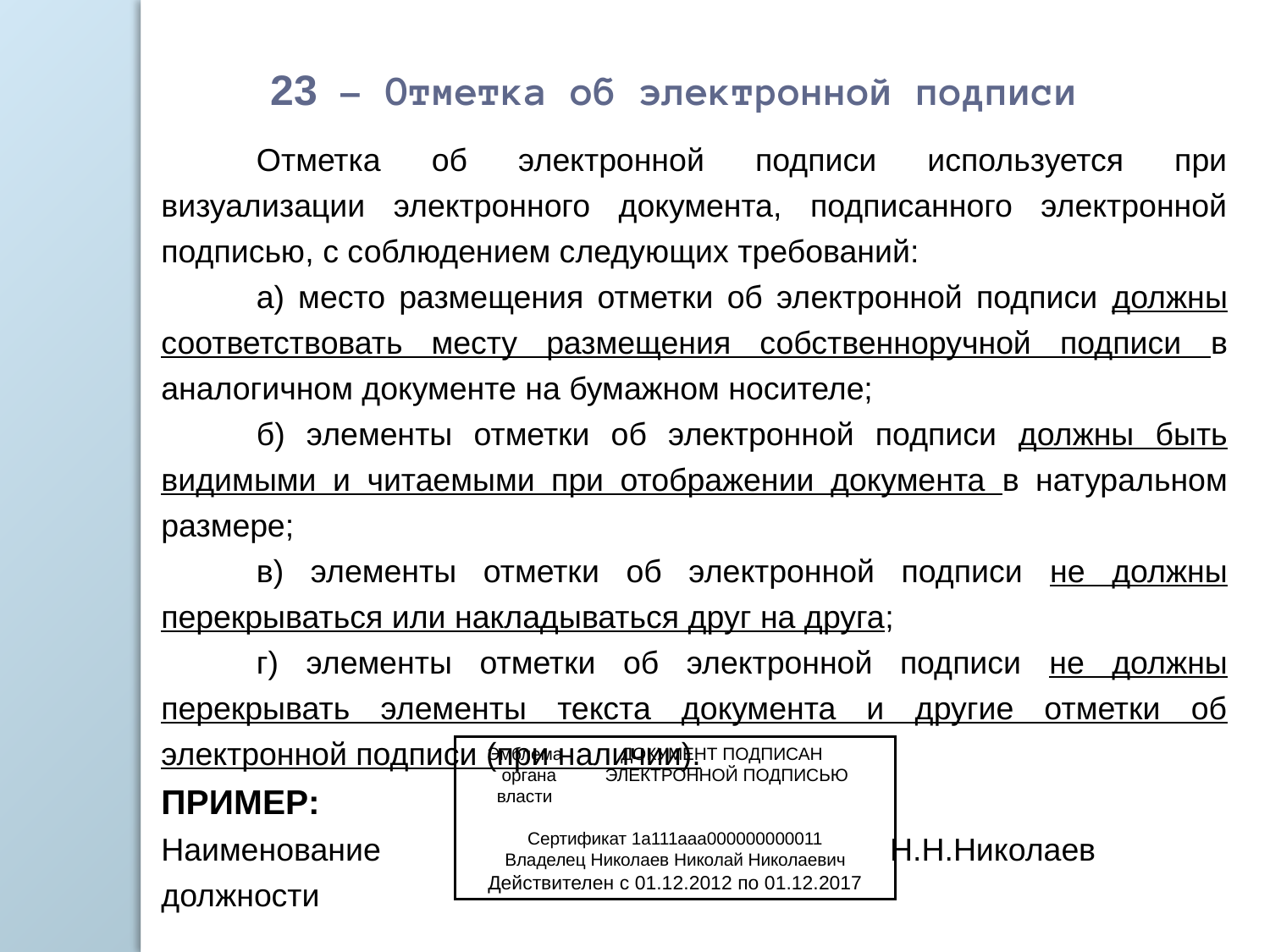

23 – Отметка об электронной подписи
	Отметка об электронной подписи используется при визуализации электронного документа, подписанного электронной подписью, с соблюдением следующих требований:
	а) место размещения отметки об электронной подписи должны соответствовать месту размещения собственноручной подписи в аналогичном документе на бумажном носителе;
	б) элементы отметки об электронной подписи должны быть видимыми и читаемыми при отображении документа в натуральном размере;
	в) элементы отметки об электронной подписи не должны перекрываться или накладываться друг на друга;
	г) элементы отметки об электронной подписи не должны перекрывать элементы текста документа и другие отметки об электронной подписи (при наличии).
ПРИМЕР:
Наименование 					       Н.Н.Николаев
должности
    Эмблема            ДОКУМЕНТ ПОДПИСАН
органа          ЭЛЕКТРОННОЙ ПОДПИСЬЮ
      власти

Сертификат 1а111ааа000000000011
Владелец Николаев Николай Николаевич
Действителен с 01.12.2012 по 01.12.2017